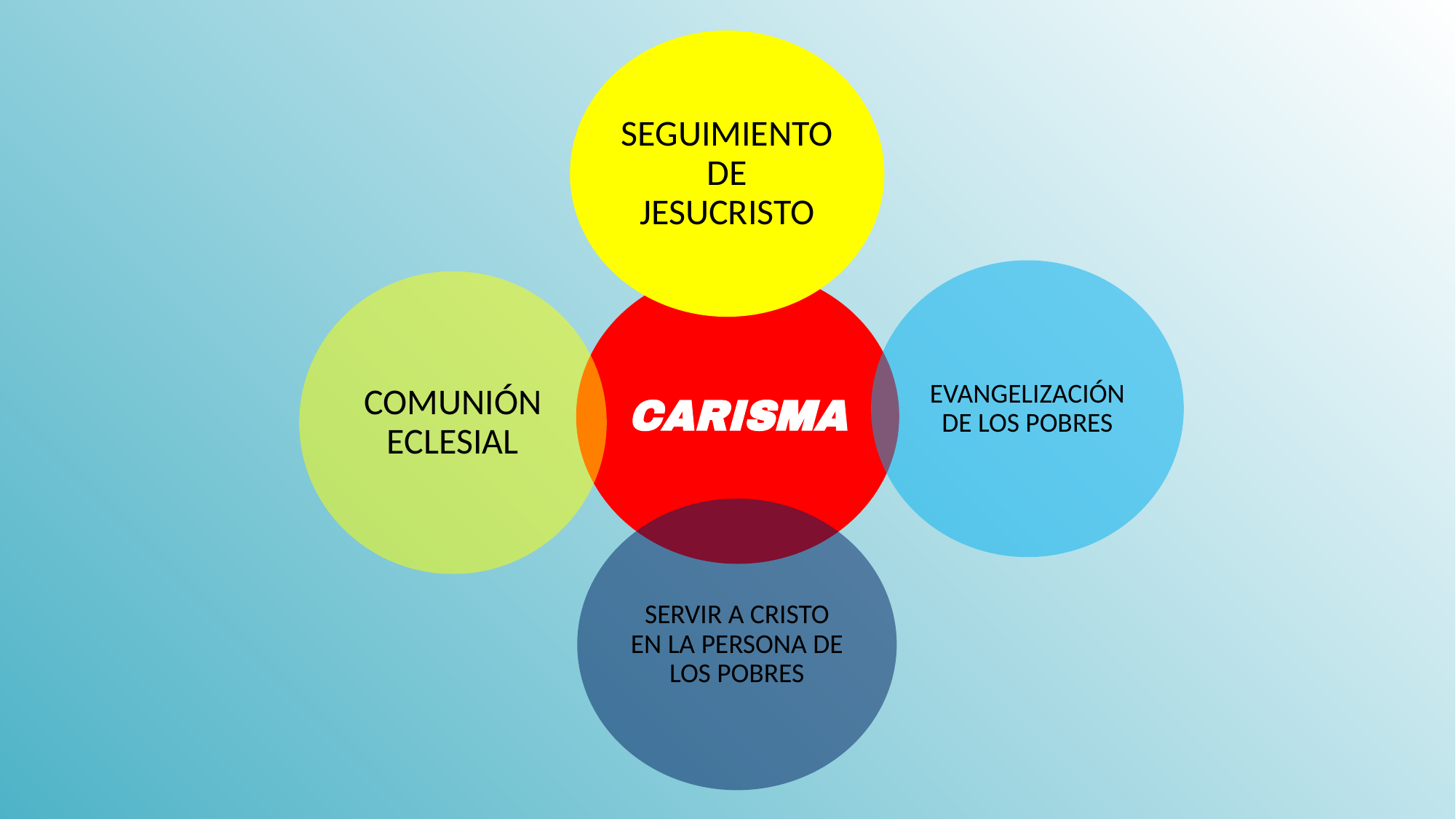

CARISMA
SEGUIMIENTO DE JESUCRISTO
SERVIR A CRISTO EN LA PERSONA DE LOS POBRES
EVANGELIZACIÓN DE LOS POBRES
COMUNIÓN ECLESIAL